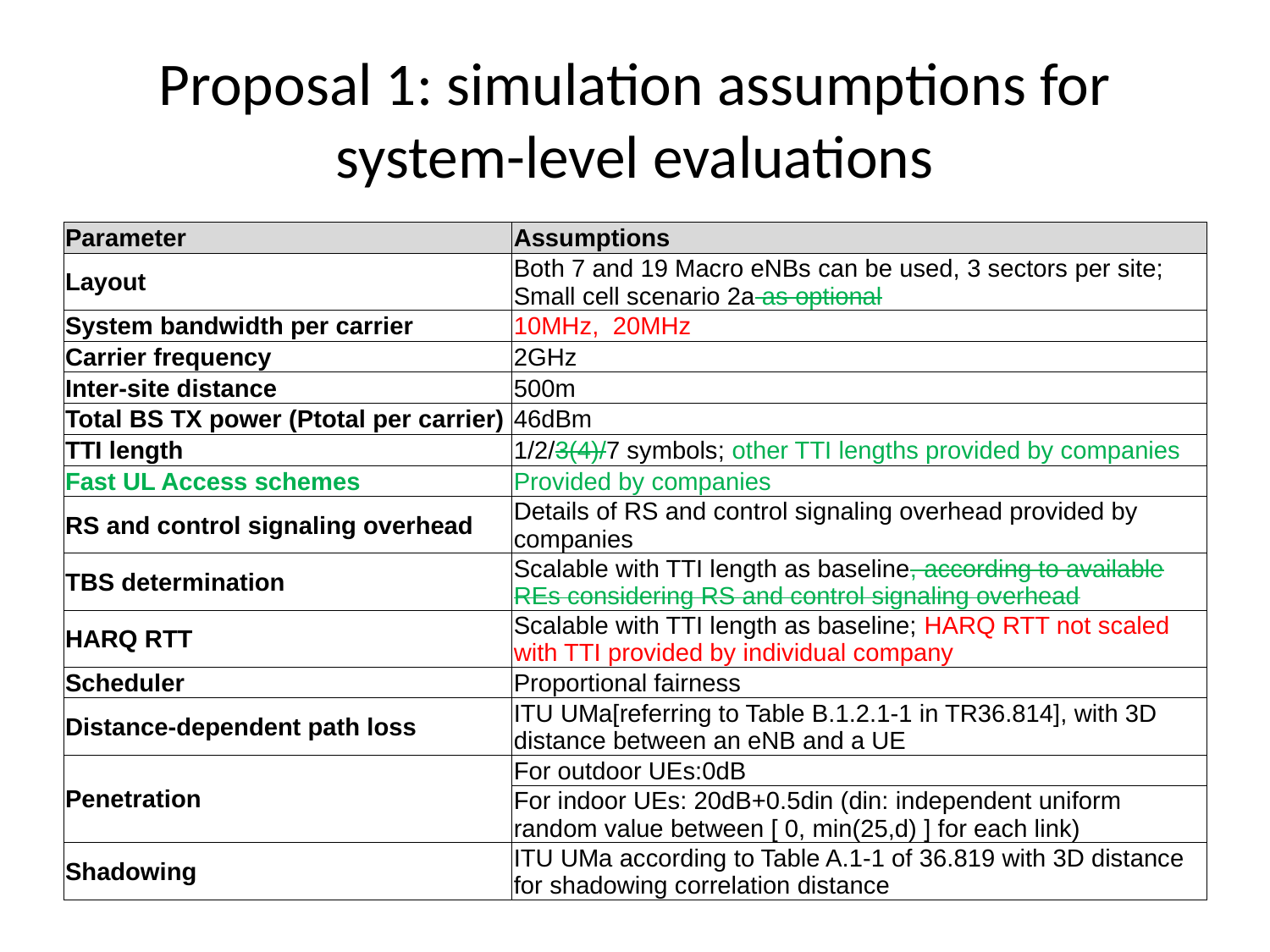

# Proposal 1: simulation assumptions for system-level evaluations
| Parameter | Assumptions |
| --- | --- |
| Layout | Both 7 and 19 Macro eNBs can be used, 3 sectors per site; Small cell scenario 2a as optional |
| System bandwidth per carrier | 10MHz, 20MHz |
| Carrier frequency | 2GHz |
| Inter-site distance | 500m |
| Total BS TX power (Ptotal per carrier) | 46dBm |
| TTI length | 1/2/3(4)/7 symbols; other TTI lengths provided by companies |
| Fast UL Access schemes | Provided by companies |
| RS and control signaling overhead | Details of RS and control signaling overhead provided by companies |
| TBS determination | Scalable with TTI length as baseline, according to available REs considering RS and control signaling overhead |
| HARQ RTT | Scalable with TTI length as baseline; HARQ RTT not scaled with TTI provided by individual company |
| Scheduler | Proportional fairness |
| Distance-dependent path loss | ITU UMa[referring to Table B.1.2.1-1 in TR36.814], with 3D distance between an eNB and a UE |
| Penetration | For outdoor UEs:0dB |
|  | For indoor UEs: 20dB+0.5din (din: independent uniform random value between [ 0, min(25,d) ] for each link) |
| Shadowing | ITU UMa according to Table A.1-1 of 36.819 with 3D distance for shadowing correlation distance |